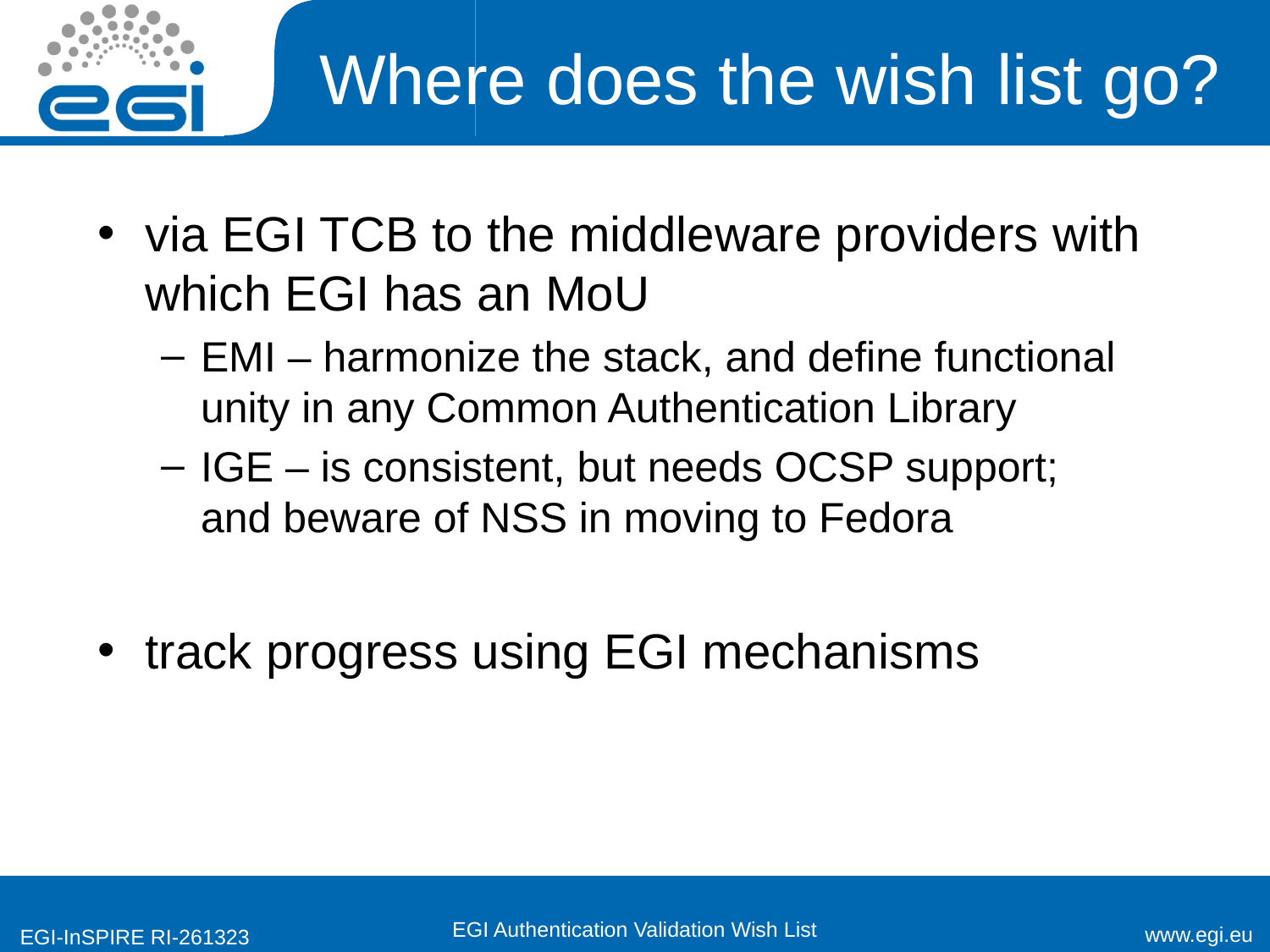

# Where does the wish list go?
via EGI TCB to the middleware providers with which EGI has an MoU
EMI – harmonize the stack, and define functional unity in any Common Authentication Library
IGE – is consistent, but needs OCSP support;
and beware of NSS in moving to Fedora

track progress using EGI mechanisms
EGI Authentication Validation Wish List